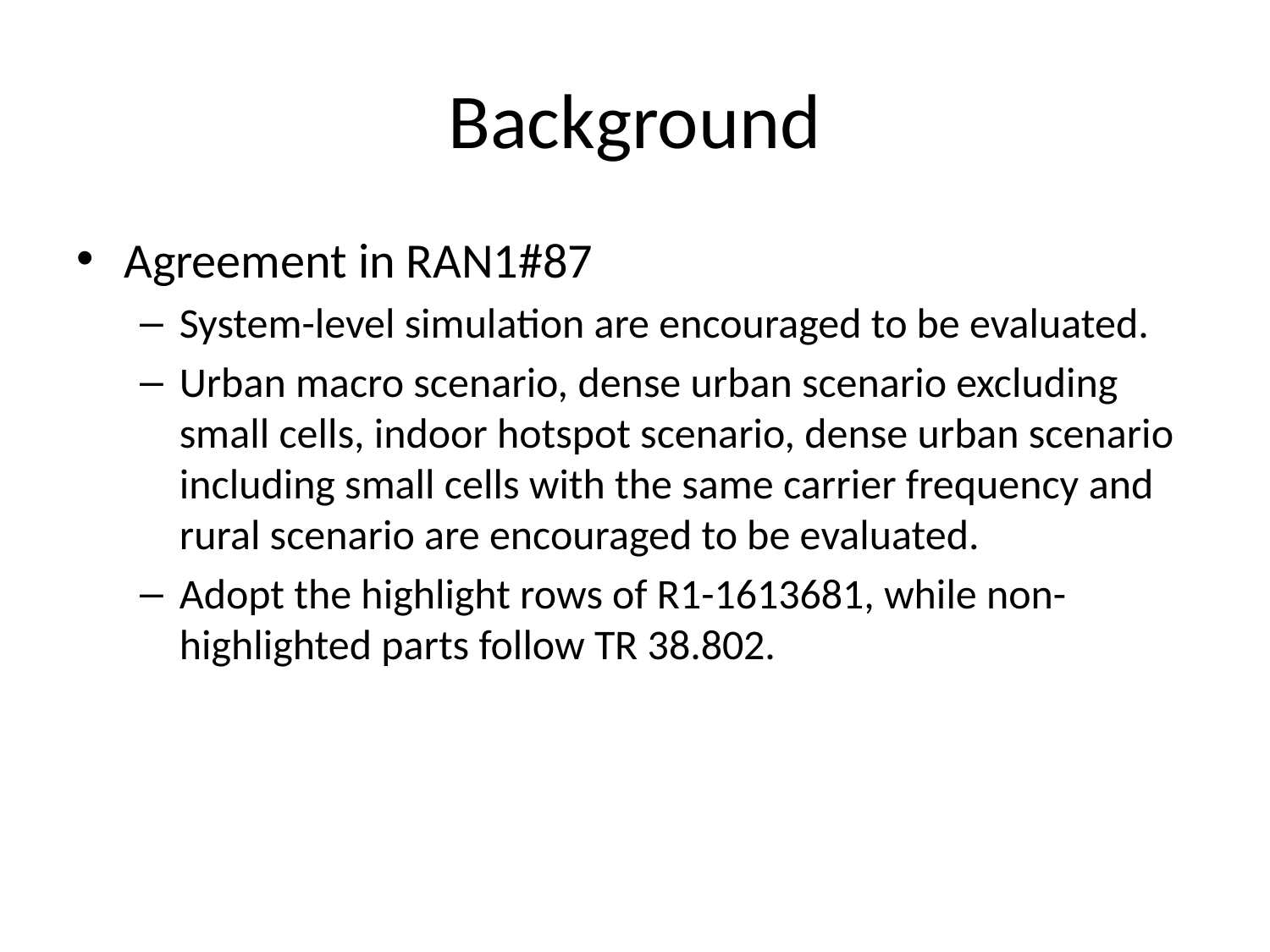

# Background
Agreement in RAN1#87
System-level simulation are encouraged to be evaluated.
Urban macro scenario, dense urban scenario excluding small cells, indoor hotspot scenario, dense urban scenario including small cells with the same carrier frequency and rural scenario are encouraged to be evaluated.
Adopt the highlight rows of R1-1613681, while non-highlighted parts follow TR 38.802.